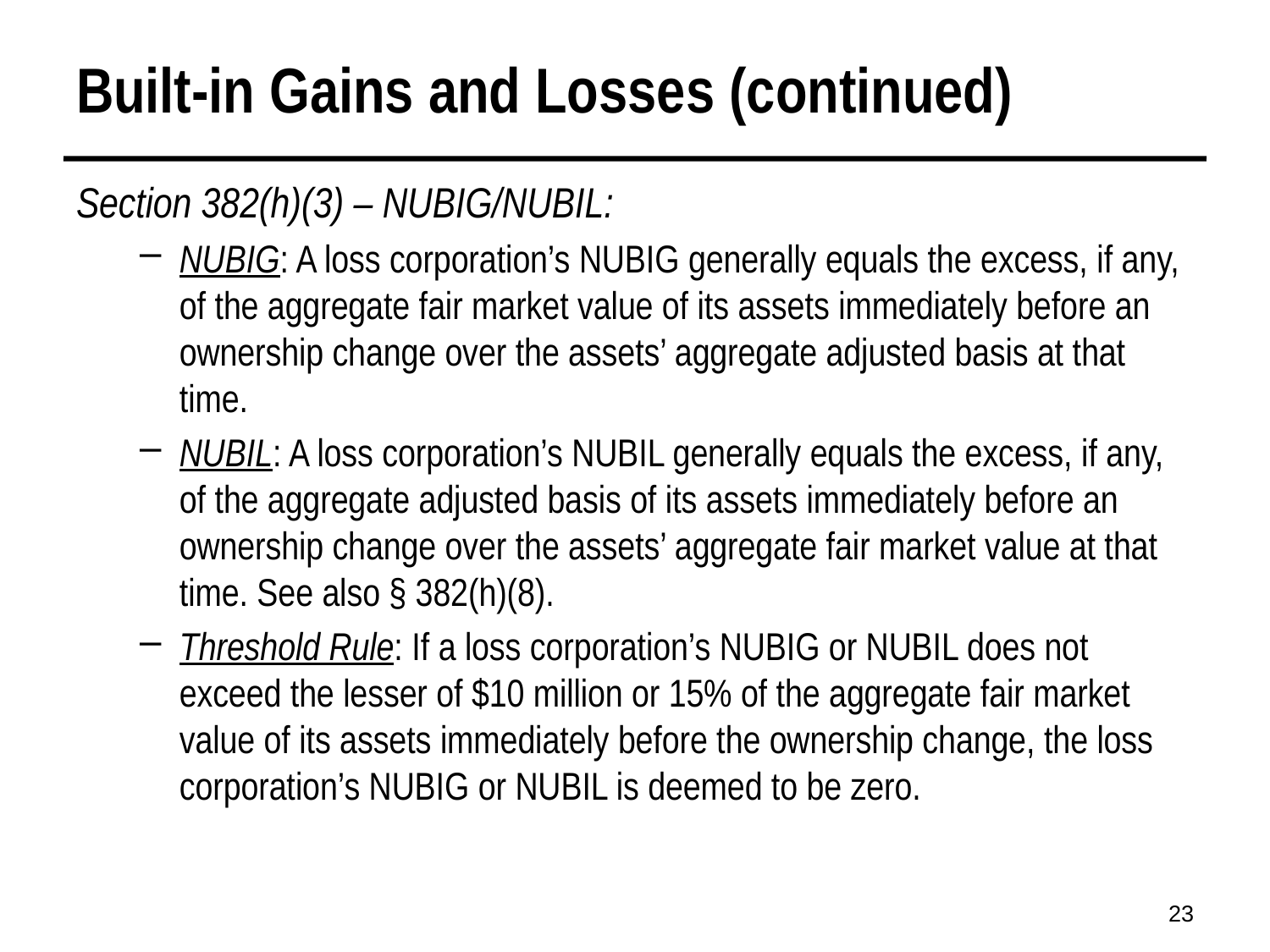

Built-in Gains and Losses (continued)
Section 382(h)(3) – NUBIG/NUBIL:
NUBIG: A loss corporation’s NUBIG generally equals the excess, if any, of the aggregate fair market value of its assets immediately before an ownership change over the assets’ aggregate adjusted basis at that time.
NUBIL: A loss corporation’s NUBIL generally equals the excess, if any, of the aggregate adjusted basis of its assets immediately before an ownership change over the assets’ aggregate fair market value at that time. See also § 382(h)(8).
Threshold Rule: If a loss corporation’s NUBIG or NUBIL does not exceed the lesser of $10 million or 15% of the aggregate fair market value of its assets immediately before the ownership change, the loss corporation’s NUBIG or NUBIL is deemed to be zero.

23